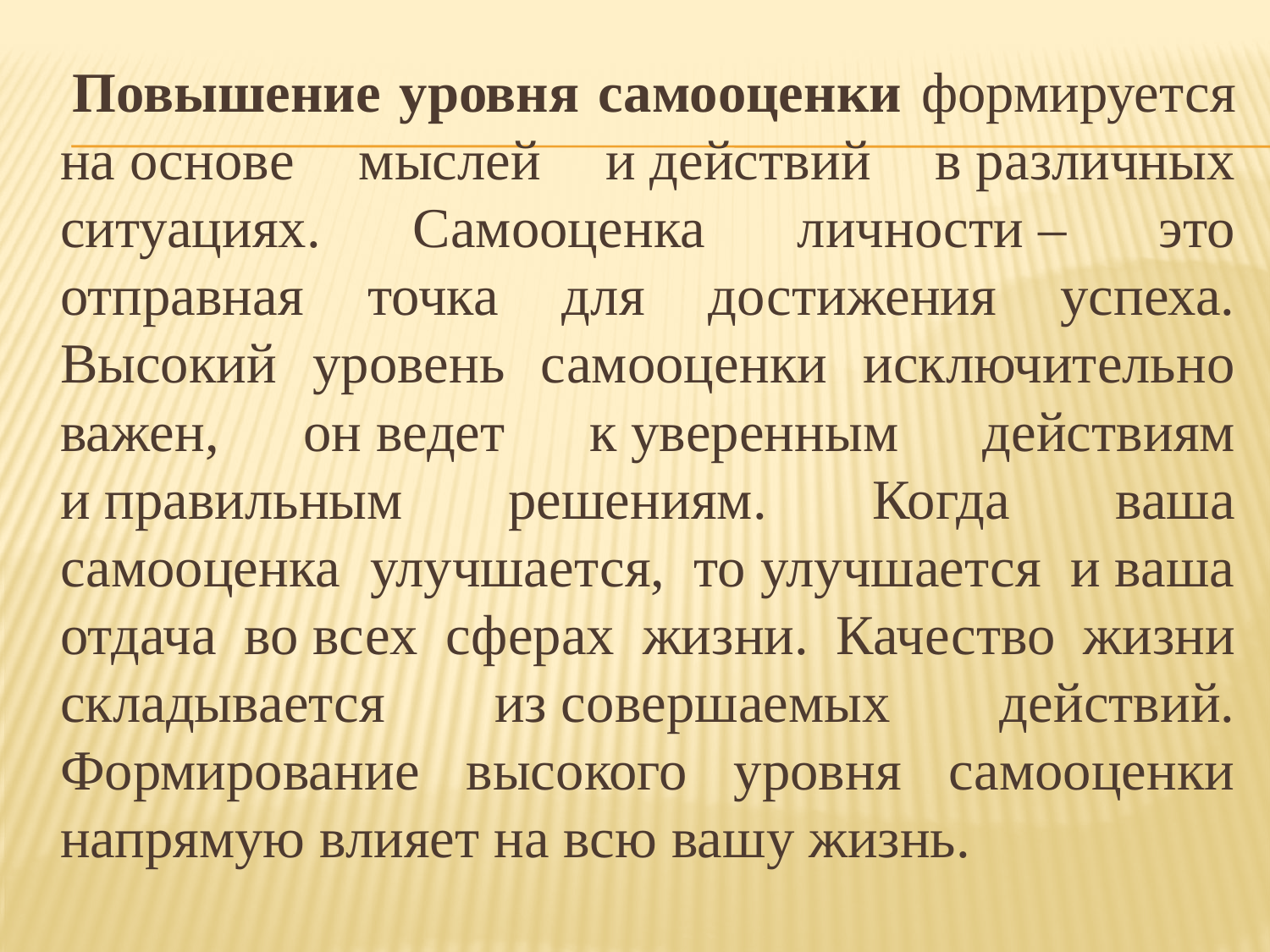

Повышение уровня самооценки формируется на основе мыслей и действий в различных ситуациях. Самооценка личности – это отправная точка для достижения успеха. Высокий уровень самооценки исключительно важен, он ведет к уверенным действиям и правильным решениям. Когда ваша самооценка улучшается, то улучшается и ваша отдача во всех сферах жизни. Качество жизни складывается из совершаемых действий. Формирование высокого уровня самооценки напрямую влияет на всю вашу жизнь.